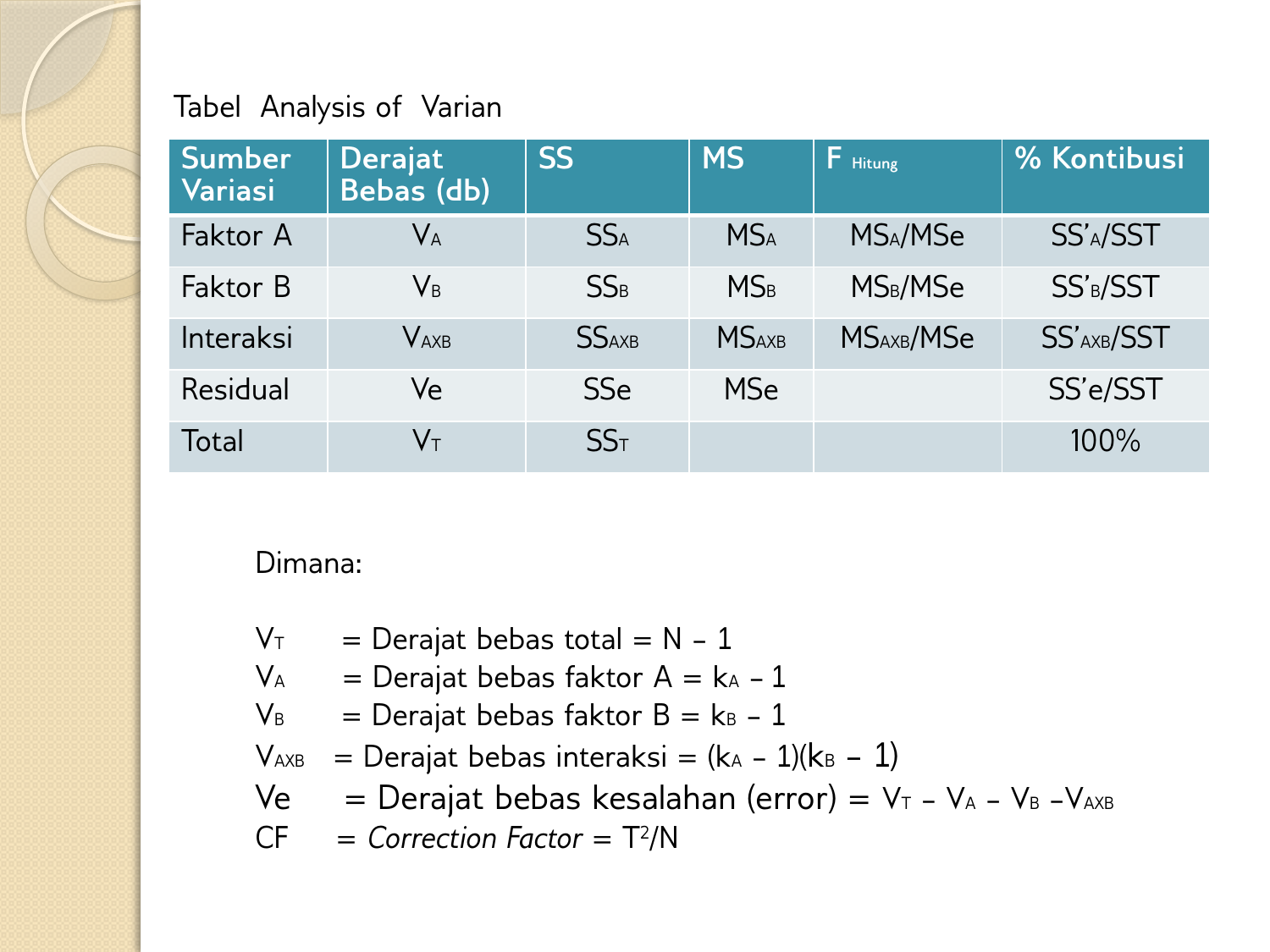

Tabel  Analysis of  Varian
| Sumber Variasi | Derajat Bebas (db) | SS | MS | F Hitung | % Kontibusi |
| --- | --- | --- | --- | --- | --- |
| Faktor A | VA | SSA | MSA | MSA/MSe | SS’A/SST |
| Faktor B | VB | SSB | MSB | MSB/MSe | SS’B/SST |
| Interaksi | VAXB | SSAXB | MSAXB | MSAXB/MSe | SS’AXB/SST |
| Residual | Ve | SSe | MSe |  | SS’e/SST |
| Total | VT | SST |  |  | 100% |
Dimana:

VT      = Derajat bebas total = N – 1
VA      = Derajat bebas faktor A = kA – 1
VB      = Derajat bebas faktor B = kB – 1
VAXB   = Derajat bebas interaksi = (kA – 1)(kB – 1)
Ve     = Derajat bebas kesalahan (error) = VT – VA – VB –VAXB
CF     = Correction Factor = T2/N